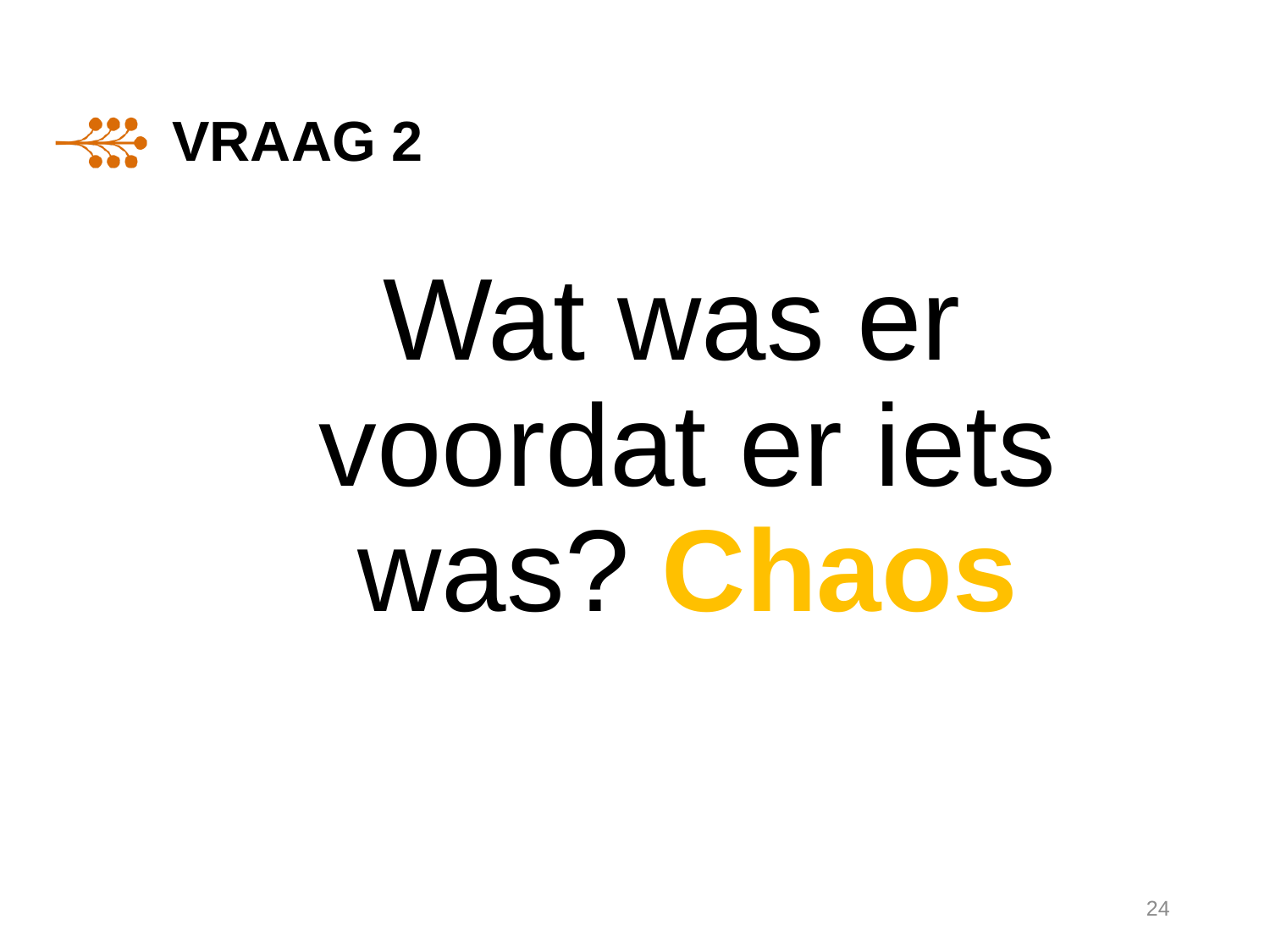

# Vraag 2
Wat was er voordat er iets was? Chaos
24